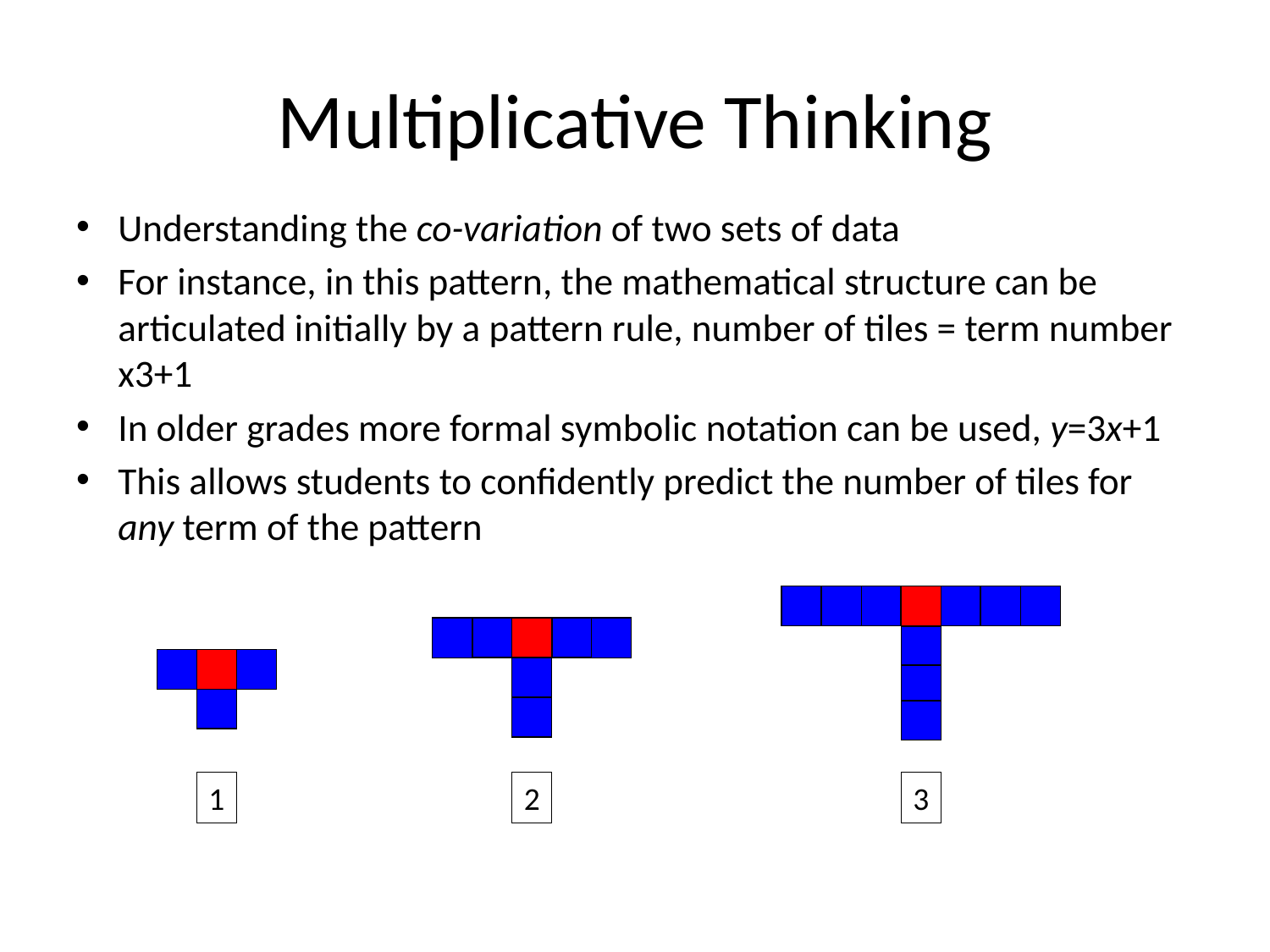

# Multiplicative Thinking
Understanding the co-variation of two sets of data
For instance, in this pattern, the mathematical structure can be articulated initially by a pattern rule, number of tiles = term number x3+1
In older grades more formal symbolic notation can be used, y=3x+1
This allows students to confidently predict the number of tiles for any term of the pattern

1
2
3